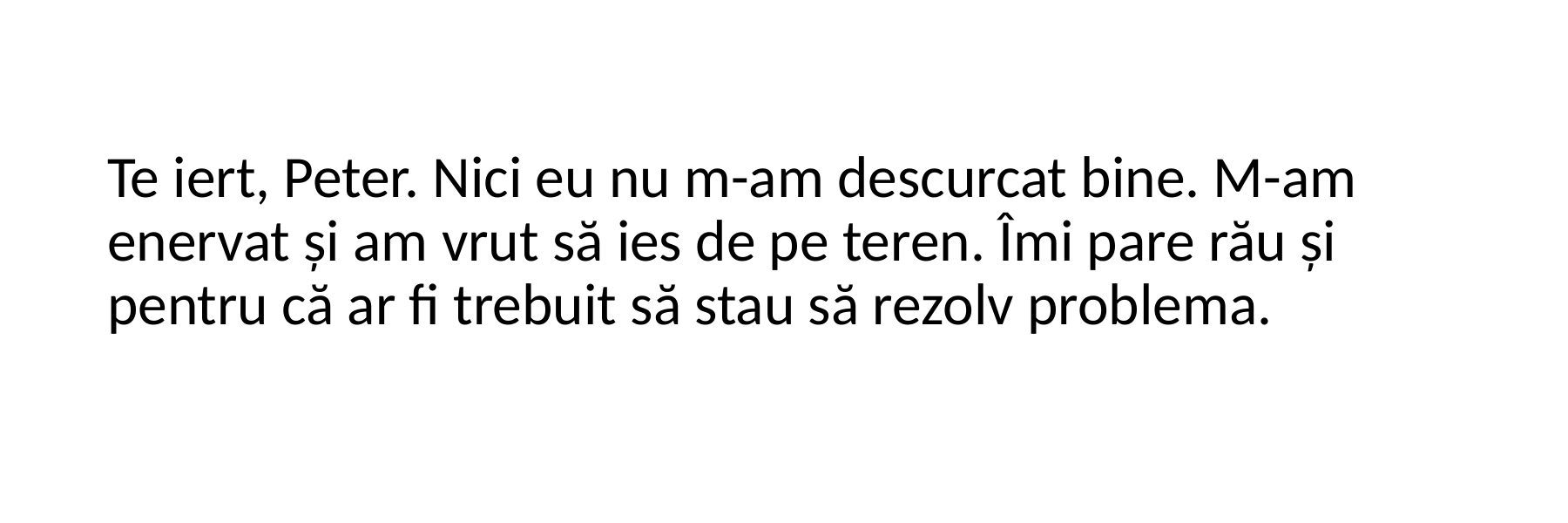

Te iert, Peter. Nici eu nu m-am descurcat bine. M-am enervat și am vrut să ies de pe teren. Îmi pare rău și pentru că ar fi trebuit să stau să rezolv problema.